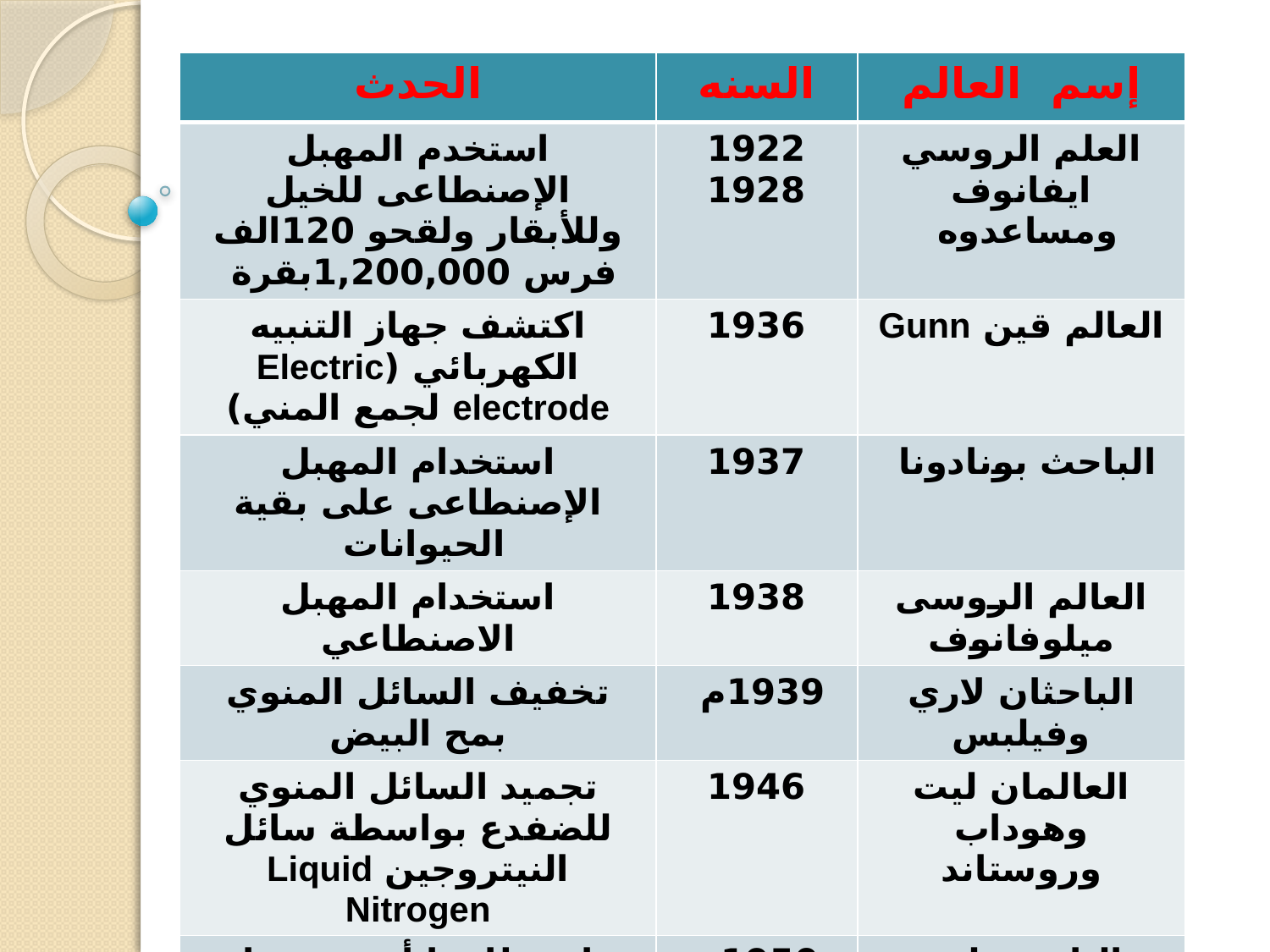

| الحدث | السنه | إسم العالم |
| --- | --- | --- |
| استخدم المهبل الإصنطاعى للخيل وللأبقار ولقحو 120الف فرس 1,200,000بقرة | 1922 1928 | العلم الروسي ايفانوف ومساعدوه |
| اكتشف جهاز التنبيه الكهربائي (Electric electrode لجمع المني) | 1936 | العالم قين Gunn |
| استخدام المهبل الإصنطاعى على بقية الحيوانات | 1937 | الباحث بونادونا |
| استخدام المهبل الاصنطاعي | 1938 | العالم الروسى ميلوفانوف |
| تخفيف السائل المنوي بمح البيض | 1939م | الباحثان لاري وفيلبس |
| تجميد السائل المنوي للضفدع بواسطة سائل النيتروجين Liquid Nitrogen | 1946 | العالمان ليت وهوداب وروستاند |
| استطاعوا أن يجمدوا السائل المنوي للثور بعد إضافة الجليسرول إليه للتجميد وأصبح السائل يتداول تجاريا | 1950م | الباحث بلوج ومساعدوه |
| تطوير الإلكترود الكهربائى | 1954-1958م | الباحثين بلاكشو ودزوك ومساعدوه |